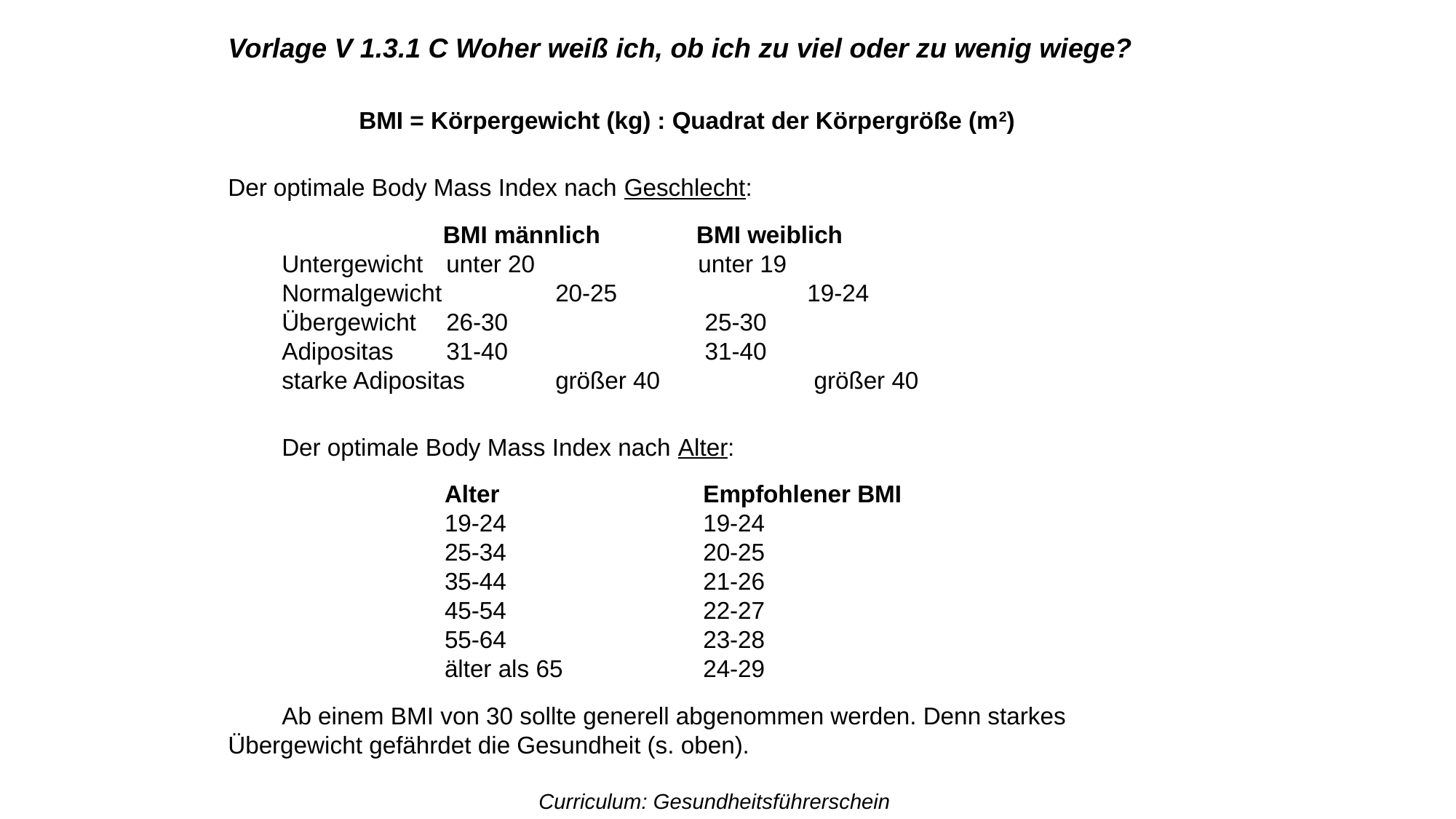

Vorlage V 1.3.1 C Woher weiß ich, ob ich zu viel oder zu wenig wiege?

BMI = Körpergewicht (kg) : Quadrat der Körpergröße (m2)

Der optimale Body Mass Index nach Geschlecht:
        BMI männlich 	     BMI weiblich
Untergewicht 	unter 20 		     unter 19
Normalgewicht 	20-25 		     19-24
Übergewicht 	26-30 		      25-30
Adipositas 	31-40 		      31-40
starke Adipositas 	größer 40 	      größer 40

Der optimale Body Mass Index nach Alter:
        	Alter 		      Empfohlener BMI
	19-24 		      19-24
	25-34 		      20-25
	35-44 		      21-26
	45-54 		      22-27
	55-64 		      23-28
	älter als 65 	      24-29
Ab einem BMI von 30 sollte generell abgenommen werden. Denn starkes Übergewicht gefährdet die Gesundheit (s. oben).

Curriculum: Gesundheitsführerschein